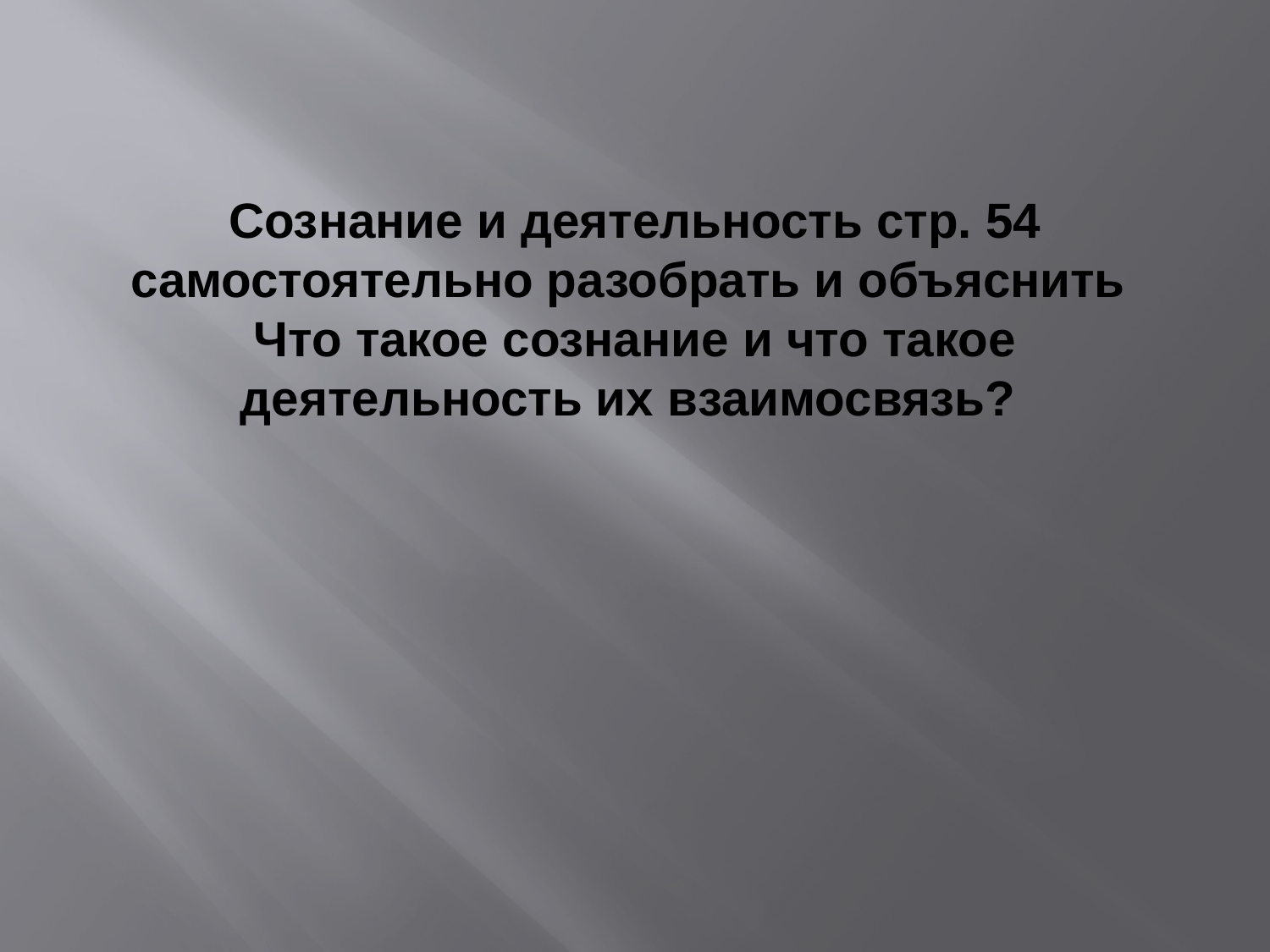

# Сознание и деятельность стр. 54 самостоятельно разобрать и объяснить Что такое сознание и что такое деятельность их взаимосвязь?